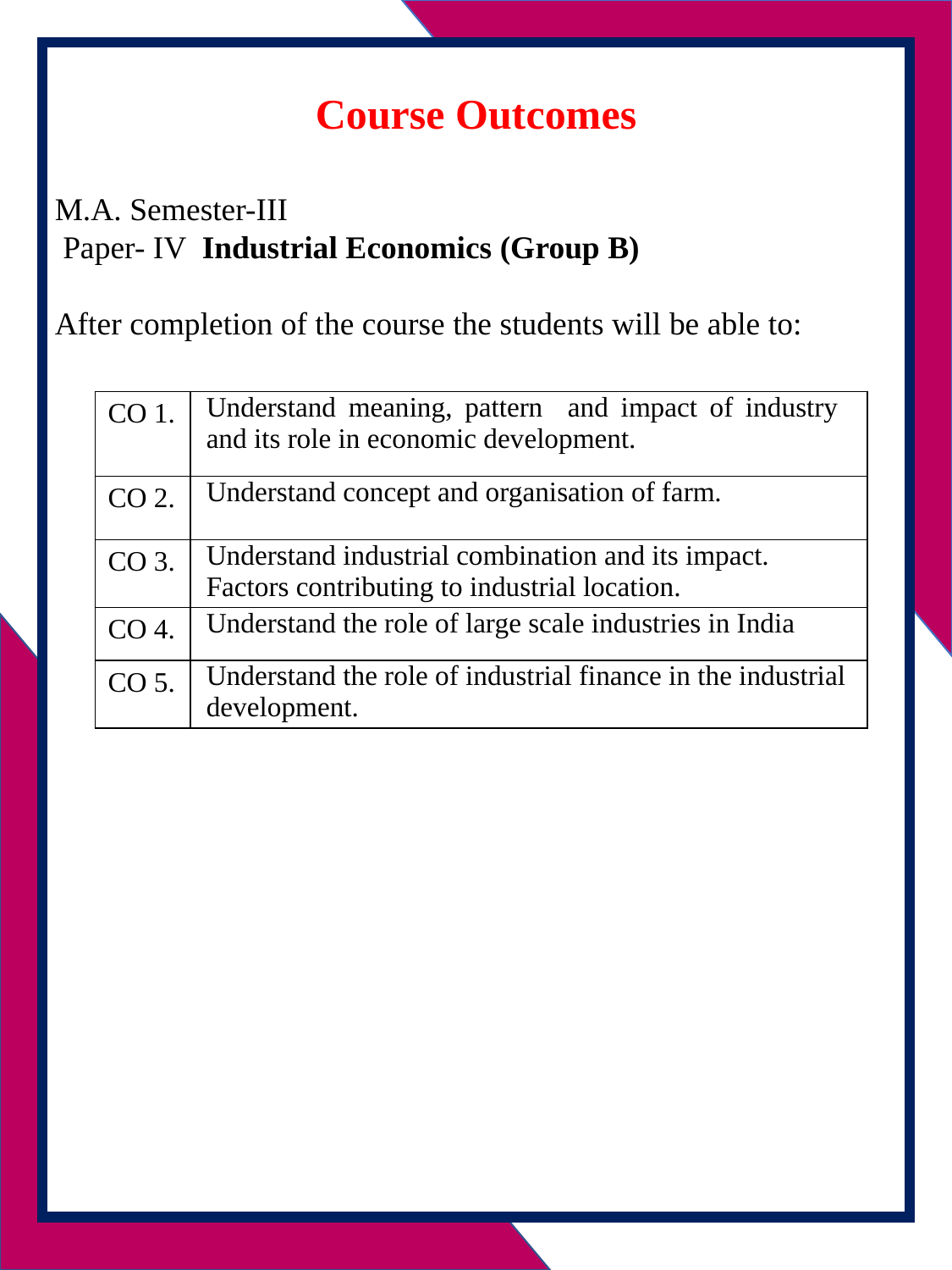

Course Outcomes

M.A. Semester-III
 Paper- IV  Industrial Economics (Group B)

After completion of the course the students will be able to:

| CO 1. | Understand meaning, pattern and impact of industry and its role in economic development. |
| --- | --- |
| CO 2. | Understand concept and organisation of farm. |
| CO 3. | Understand industrial combination and its impact. Factors contributing to industrial location. |
| CO 4. | Understand the role of large scale industries in India |
| CO 5. | Understand the role of industrial finance in the industrial development. |